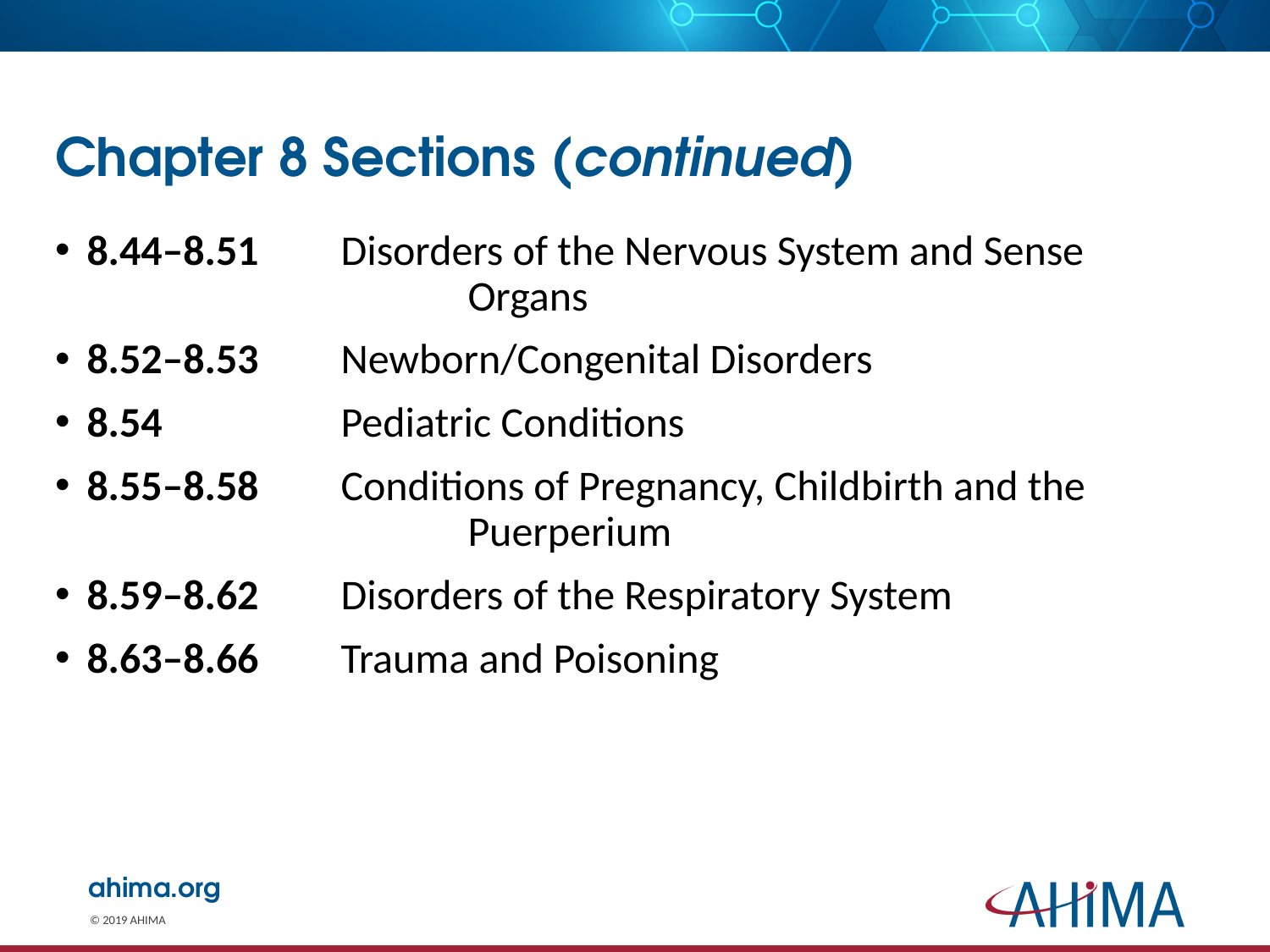

# Chapter 8 Sections (continued)
8.44–8.51	Disorders of the Nervous System and Sense 				Organs
8.52–8.53	Newborn/Congenital Disorders
8.54		Pediatric Conditions
8.55–8.58	Conditions of Pregnancy, Childbirth and the 				Puerperium
8.59–8.62	Disorders of the Respiratory System
8.63–8.66	Trauma and Poisoning